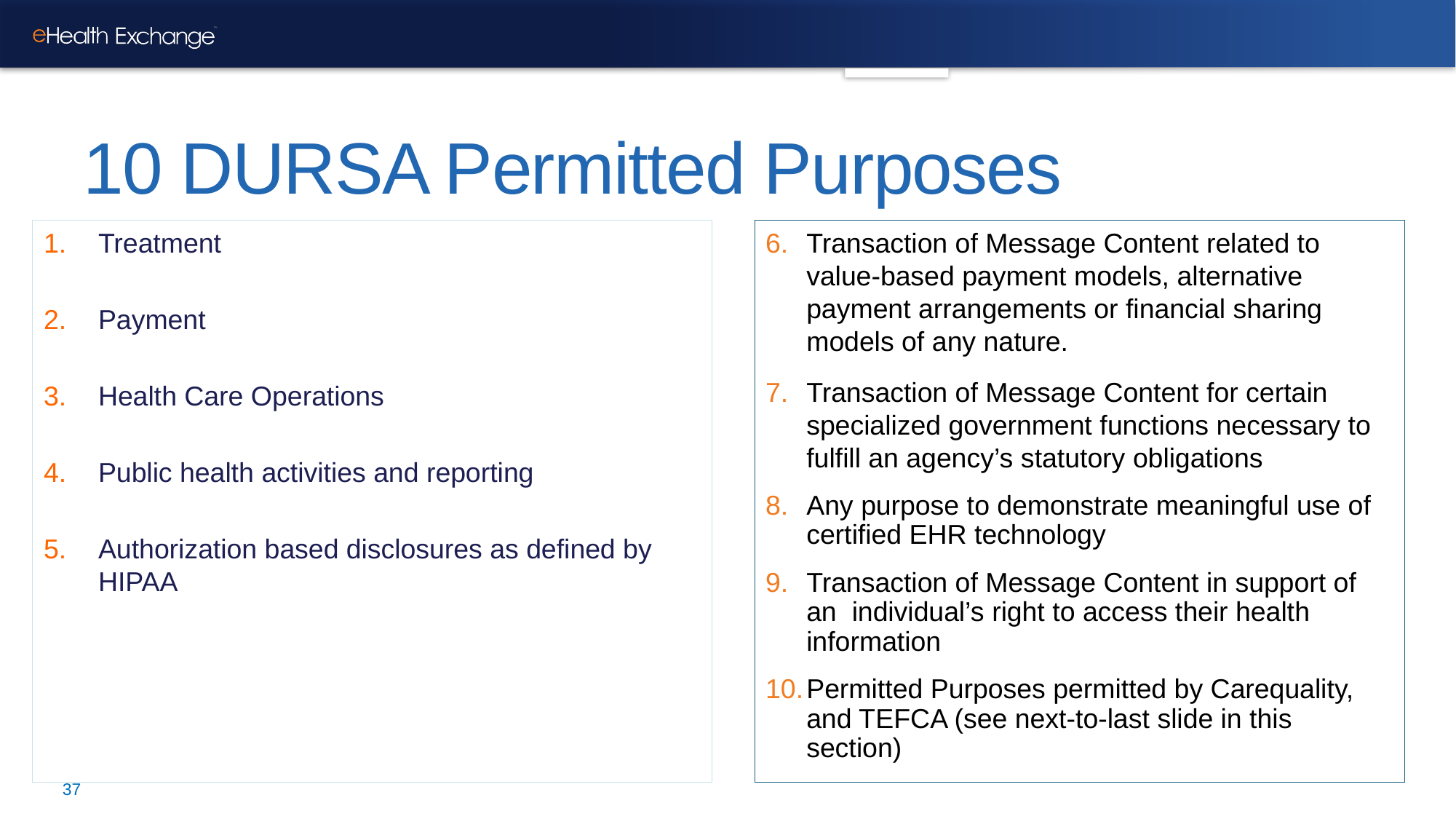

# 10 DURSA Permitted Purposes
Treatment

Payment

Health Care Operations

Public health activities and reporting

Authorization based disclosures as defined by HIPAA

Transaction of Message Content related to value-based payment models, alternative payment arrangements or financial sharing models of any nature.
Transaction of Message Content for certain specialized government functions necessary to fulfill an agency’s statutory obligations
Any purpose to demonstrate meaningful use of certified EHR technology
Transaction of Message Content in support of an  individual’s right to access their health information
Permitted Purposes permitted by Carequality, and TEFCA (see next-to-last slide in this section)

37